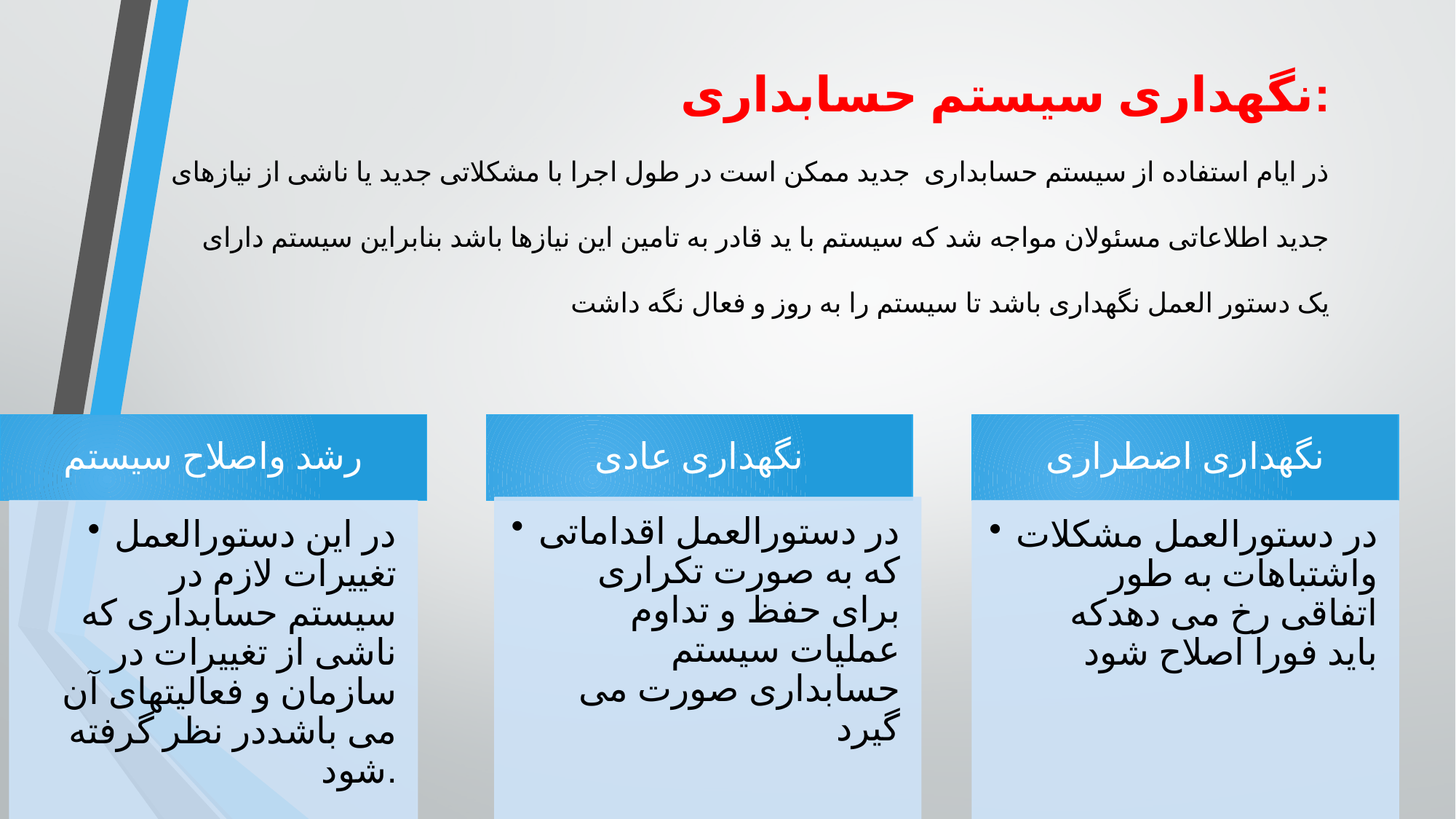

نگهداری سیستم حسابداری:
ذر ایام استفاده از سیستم حسابداری  جدید ممکن است در طول اجرا با مشکلاتی جدید یا ناشی از نیازهای جدید اطلاعاتی مسئولان مواجه شد که سیستم با ید قادر به تامین این نیازها باشد بنابراین سیستم دارای یک دستور العمل نگهداری باشد تا سیستم را به روز و فعال نگه داشت

رشد واصلاح سیستم
در این دستورالعمل تغییرات لازم در سیستم حسابداری که ناشی از تغییرات در سازمان و فعالیتهای آن می باشددر نظر گرفته شود.
نگهداری عادی
در دستورالعمل اقداماتی که به صورت تکراری برای حفظ و تداوم عملیات سیستم حسابداری صورت می گیرد
نگهداری اضطراری
در دستورالعمل مشکلات واشتباهات به طور اتفاقی رخ می دهدکه باید فورا اصلاح شود